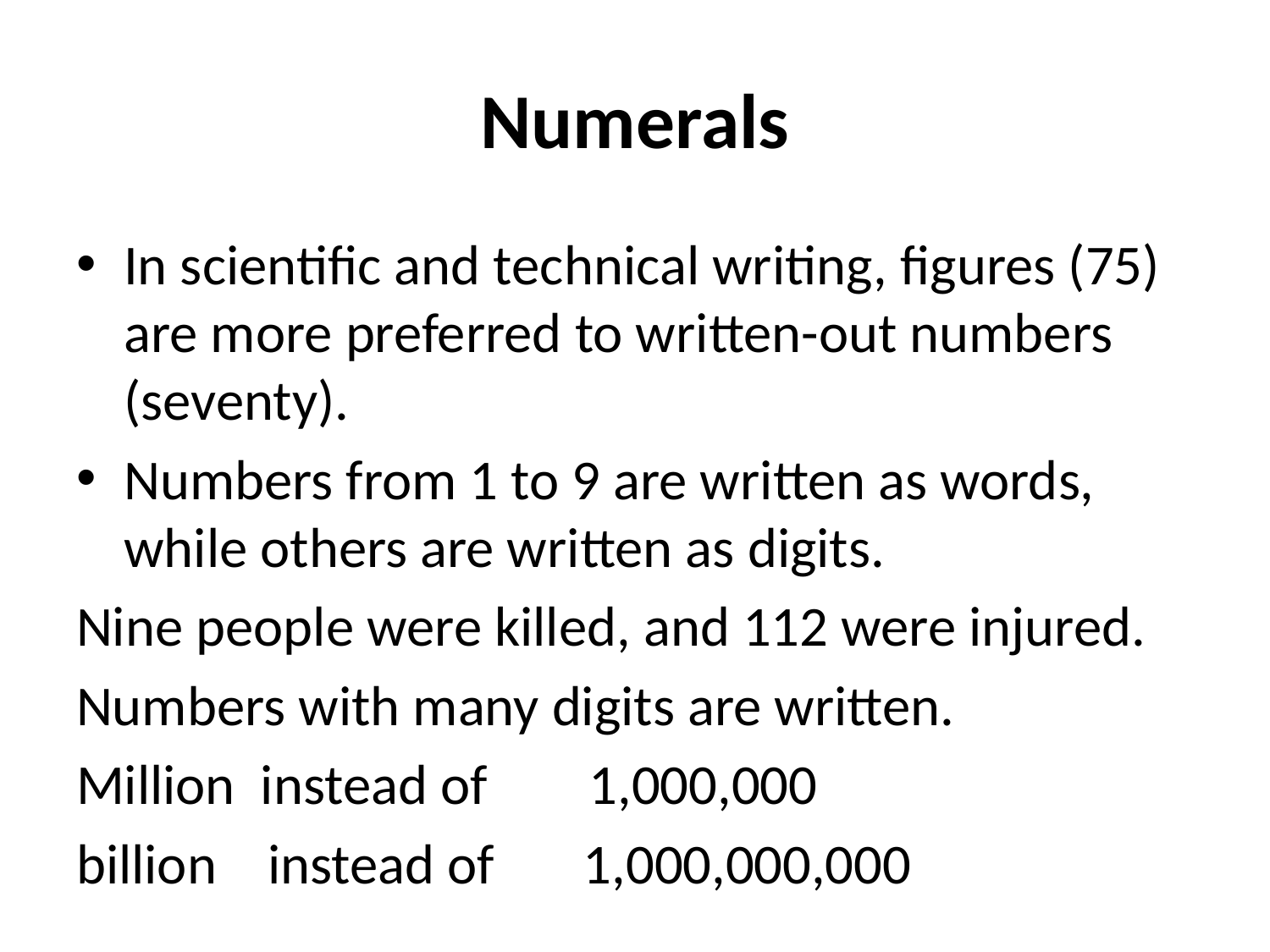

# Numerals
In scientific and technical writing, figures (75) are more preferred to written-out numbers (seventy).
Numbers from 1 to 9 are written as words, while others are written as digits.
Nine people were killed, and 112 were injured.
Numbers with many digits are written.
Million  instead of        1,000,000
billion    instead of       1,000,000,000